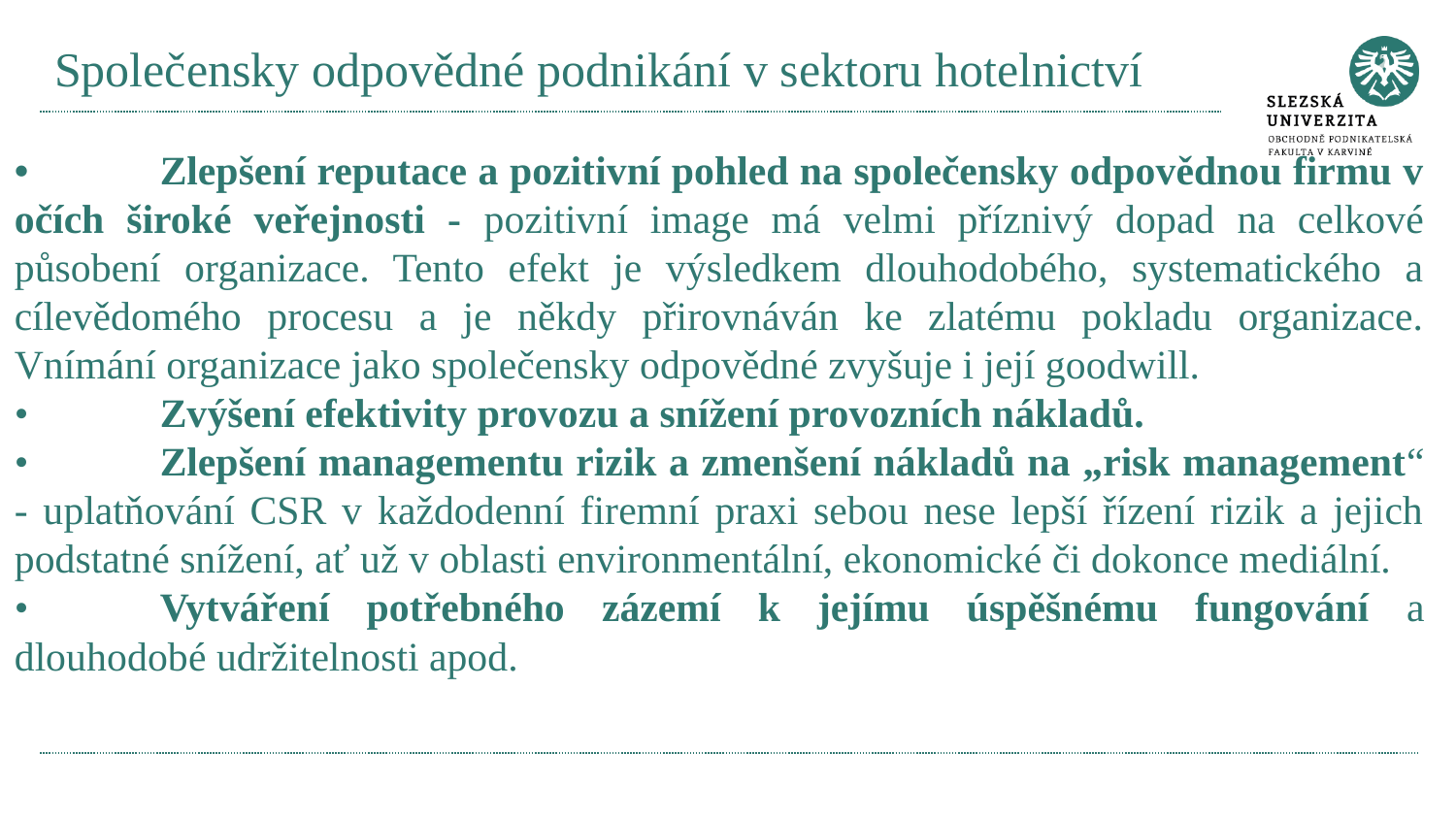

# Společensky odpovědné podnikání v sektoru hotelnictví
•	Zlepšení reputace a pozitivní pohled na společensky odpovědnou firmu v očích široké veřejnosti - pozitivní image má velmi příznivý dopad na celkové působení organizace. Tento efekt je výsledkem dlouhodobého, systematického a cílevědomého procesu a je někdy přirovnáván ke zlatému pokladu organizace. Vnímání organizace jako společensky odpovědné zvyšuje i její goodwill.
•	Zvýšení efektivity provozu a snížení provozních nákladů.
•	Zlepšení managementu rizik a zmenšení nákladů na „risk management“ - uplatňování CSR v každodenní firemní praxi sebou nese lepší řízení rizik a jejich podstatné snížení, ať už v oblasti environmentální, ekonomické či dokonce mediální.
•	Vytváření potřebného zázemí k jejímu úspěšnému fungování a dlouhodobé udržitelnosti apod.